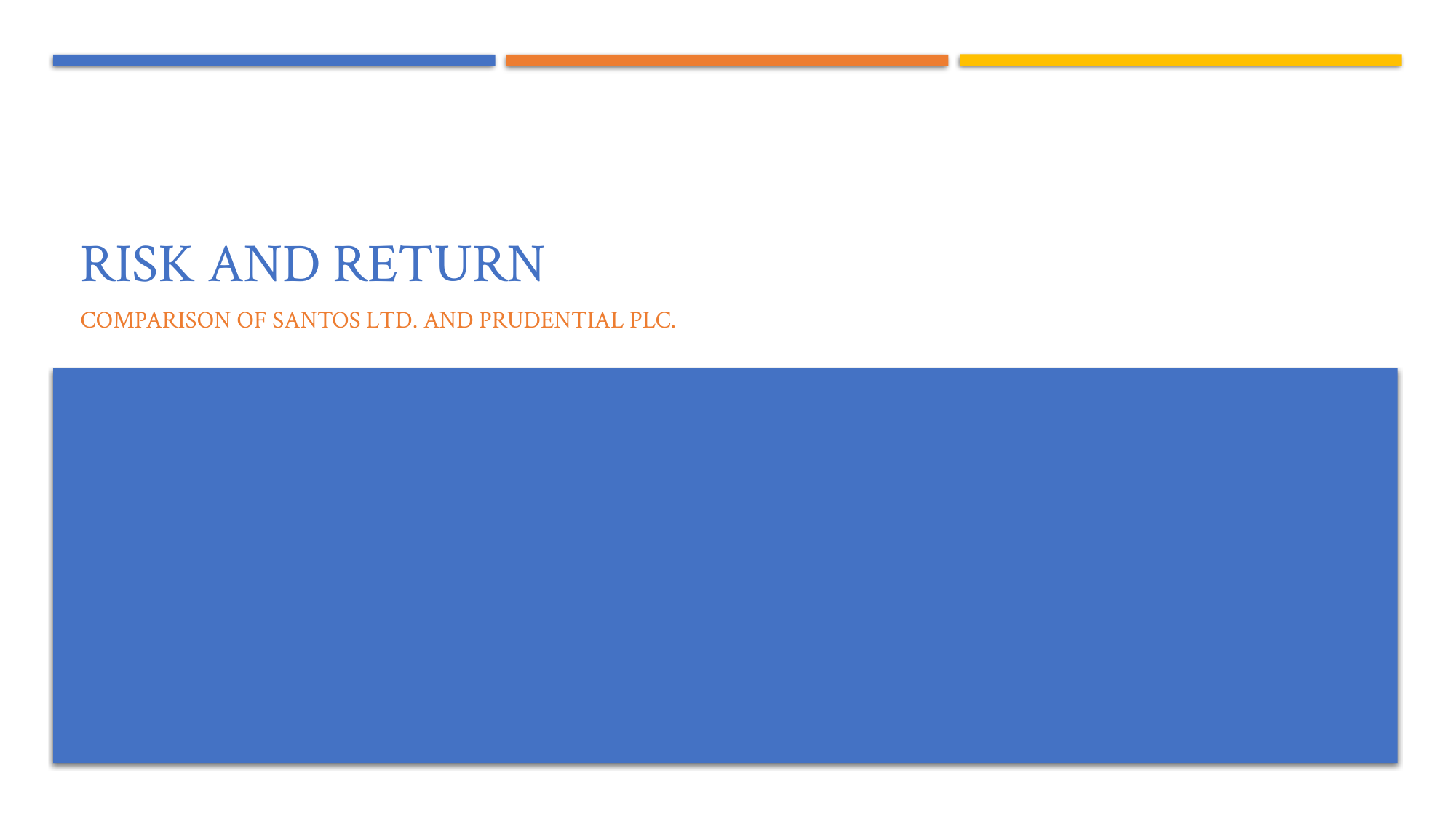

# RISK AND RETURN
Comparison of Santos Ltd. and Prudential Plc.